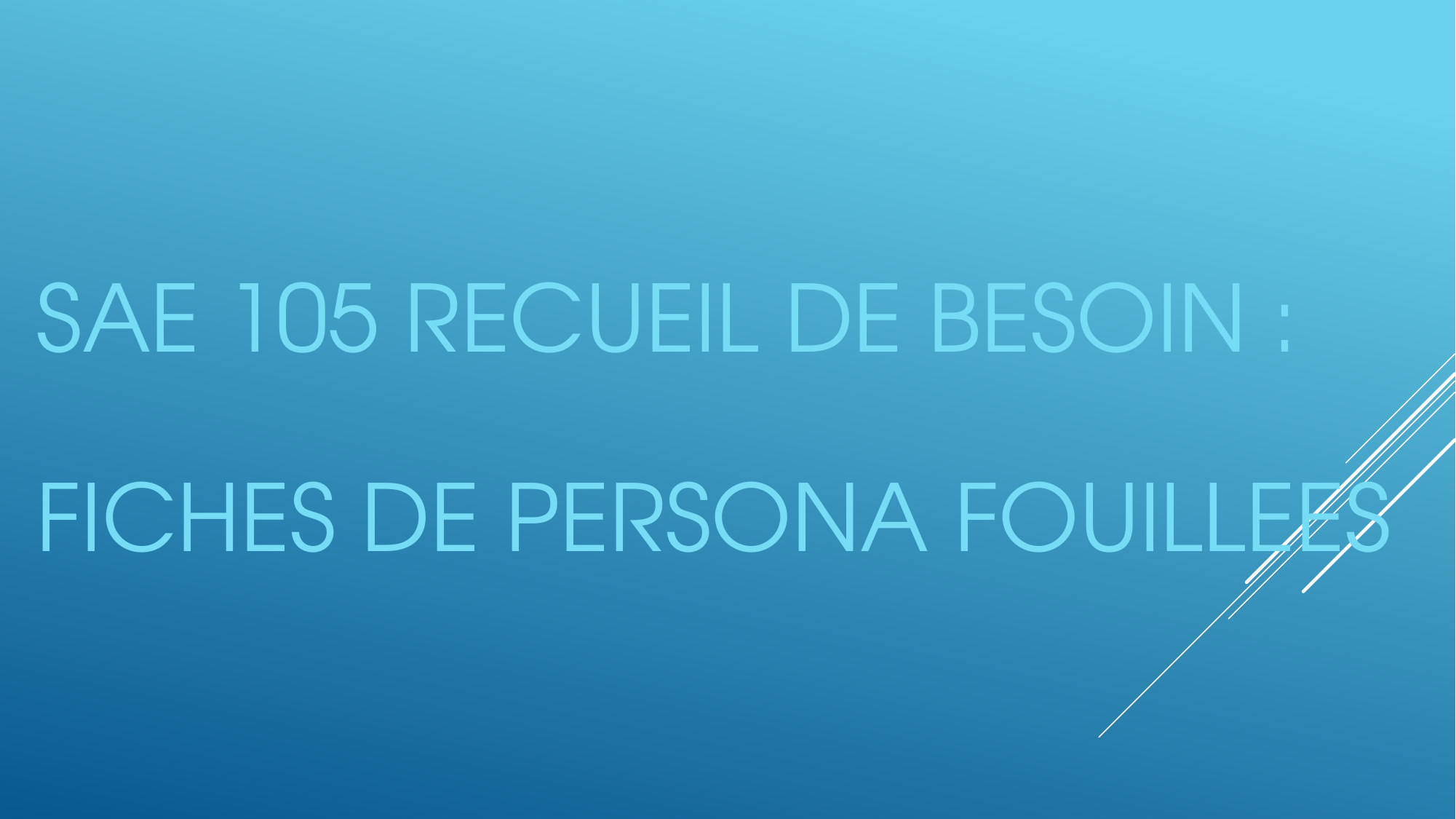

# SAE 105 RECUEIL DE BESOIN : FICHES DE PERSONA FOUILLEES